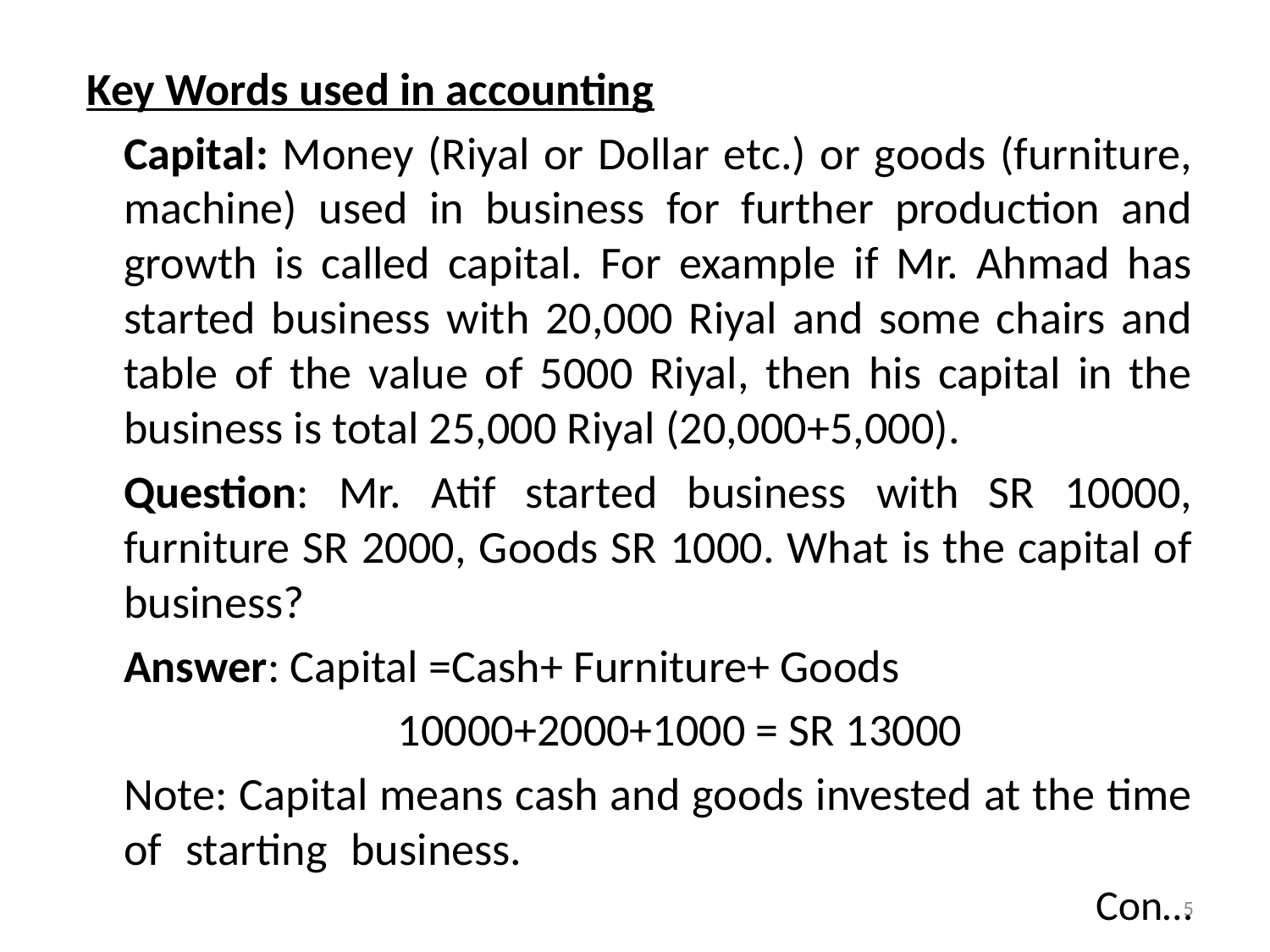

Key Words used in accounting
	Capital: Money (Riyal or Dollar etc.) or goods (furniture, machine) used in business for further production and growth is called capital. For example if Mr. Ahmad has started business with 20,000 Riyal and some chairs and table of the value of 5000 Riyal, then his capital in the business is total 25,000 Riyal (20,000+5,000).
	Question: Mr. Atif started business with SR 10000, furniture SR 2000, Goods SR 1000. What is the capital of business?
	Answer: Capital =Cash+ Furniture+ Goods
                               10000+2000+1000 = SR 13000
	Note: Capital means cash and goods invested at the time of starting business.  									           			        Con…

5